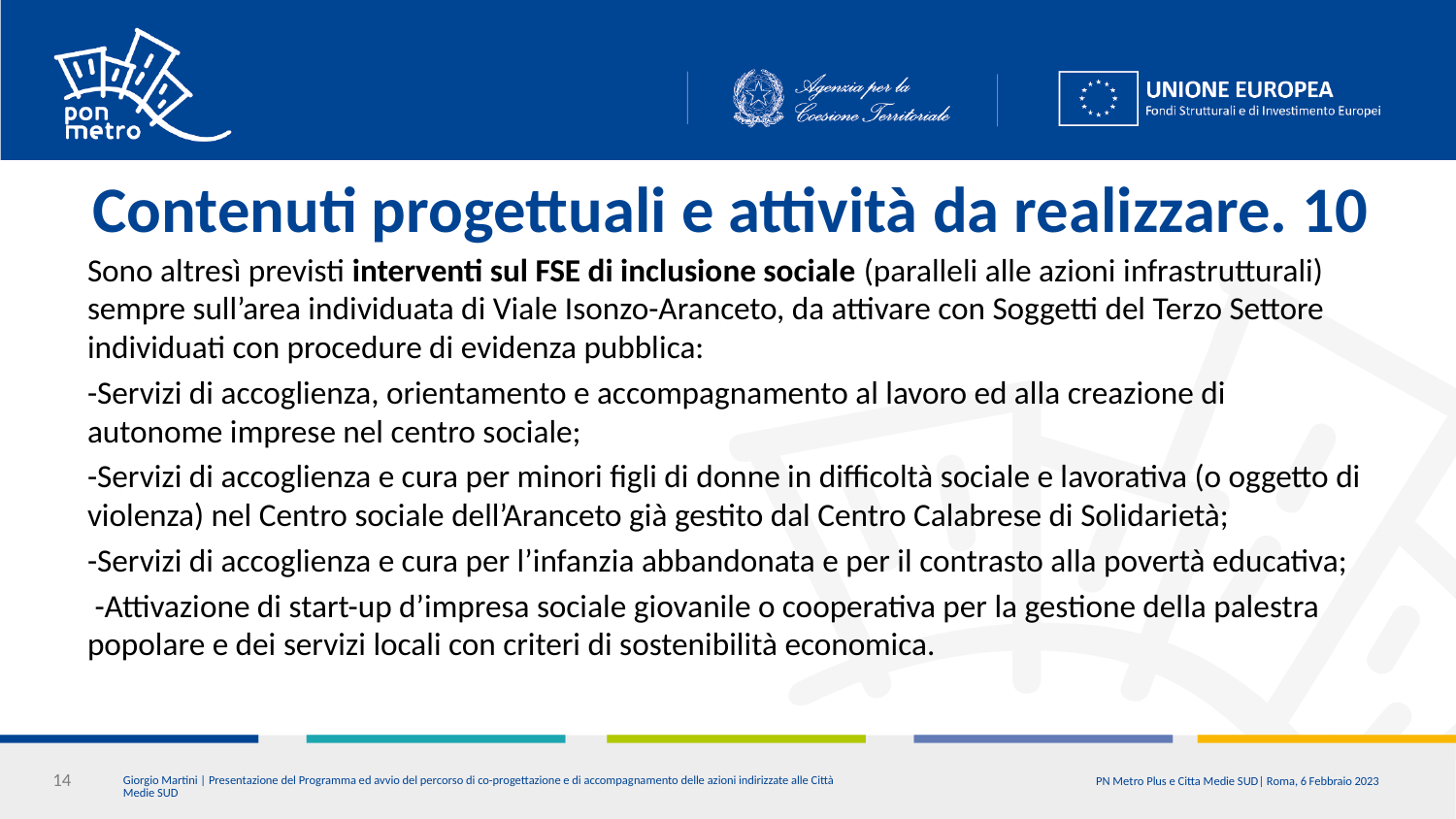

# Contenuti progettuali e attività da realizzare. 10
Sono altresì previsti interventi sul FSE di inclusione sociale (paralleli alle azioni infrastrutturali) sempre sull’area individuata di Viale Isonzo-Aranceto, da attivare con Soggetti del Terzo Settore individuati con procedure di evidenza pubblica:
-Servizi di accoglienza, orientamento e accompagnamento al lavoro ed alla creazione di autonome imprese nel centro sociale;
-Servizi di accoglienza e cura per minori figli di donne in difficoltà sociale e lavorativa (o oggetto di violenza) nel Centro sociale dell’Aranceto già gestito dal Centro Calabrese di Solidarietà;
-Servizi di accoglienza e cura per l’infanzia abbandonata e per il contrasto alla povertà educativa;
 -Attivazione di start-up d’impresa sociale giovanile o cooperativa per la gestione della palestra popolare e dei servizi locali con criteri di sostenibilità economica.